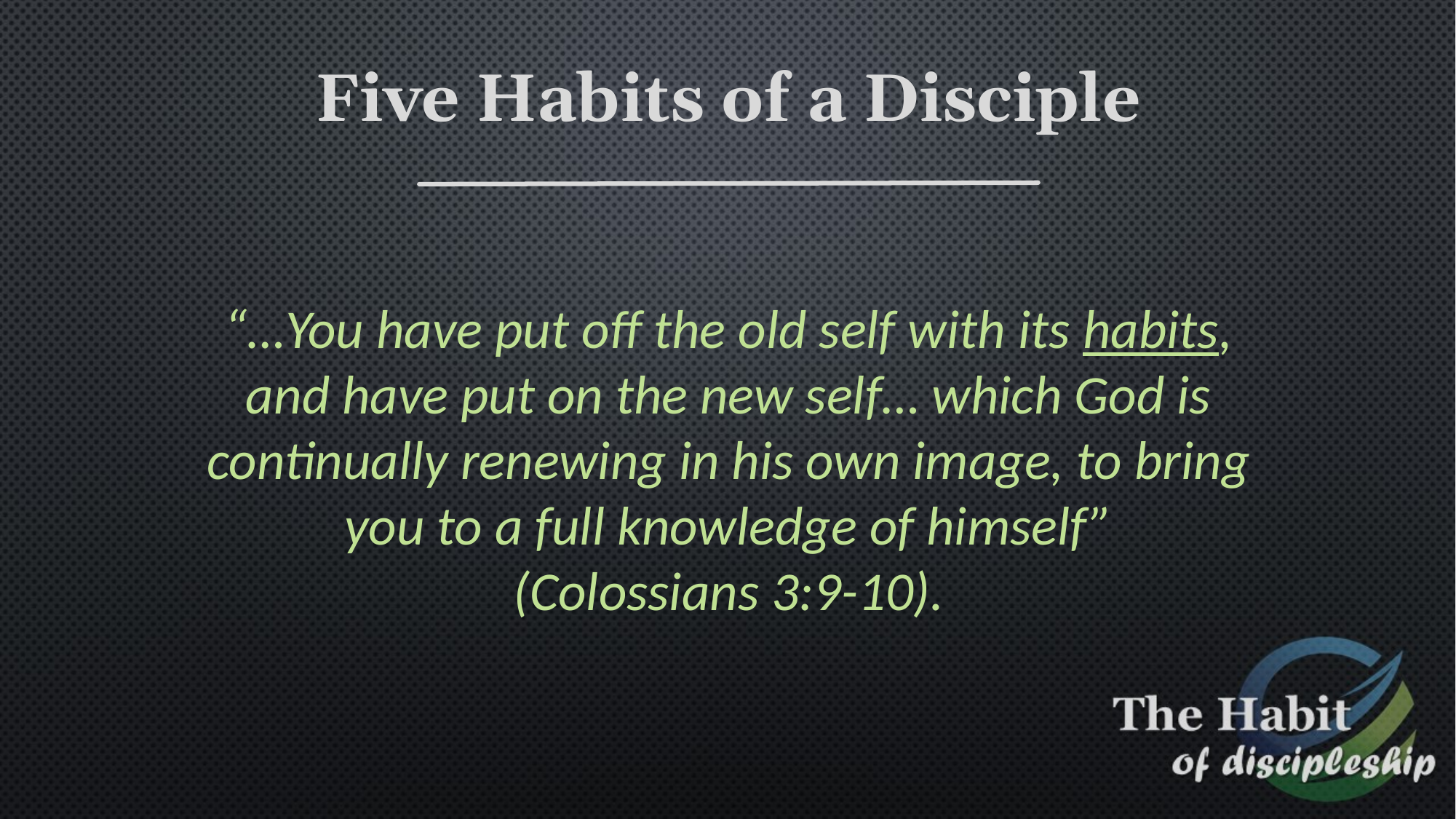

Five Habits of a Disciple
“…You have put off the old self with its habits, and have put on the new self… which God is continually renewing in his own image, to bring you to a full knowledge of himself”
(Colossians 3:9-10).